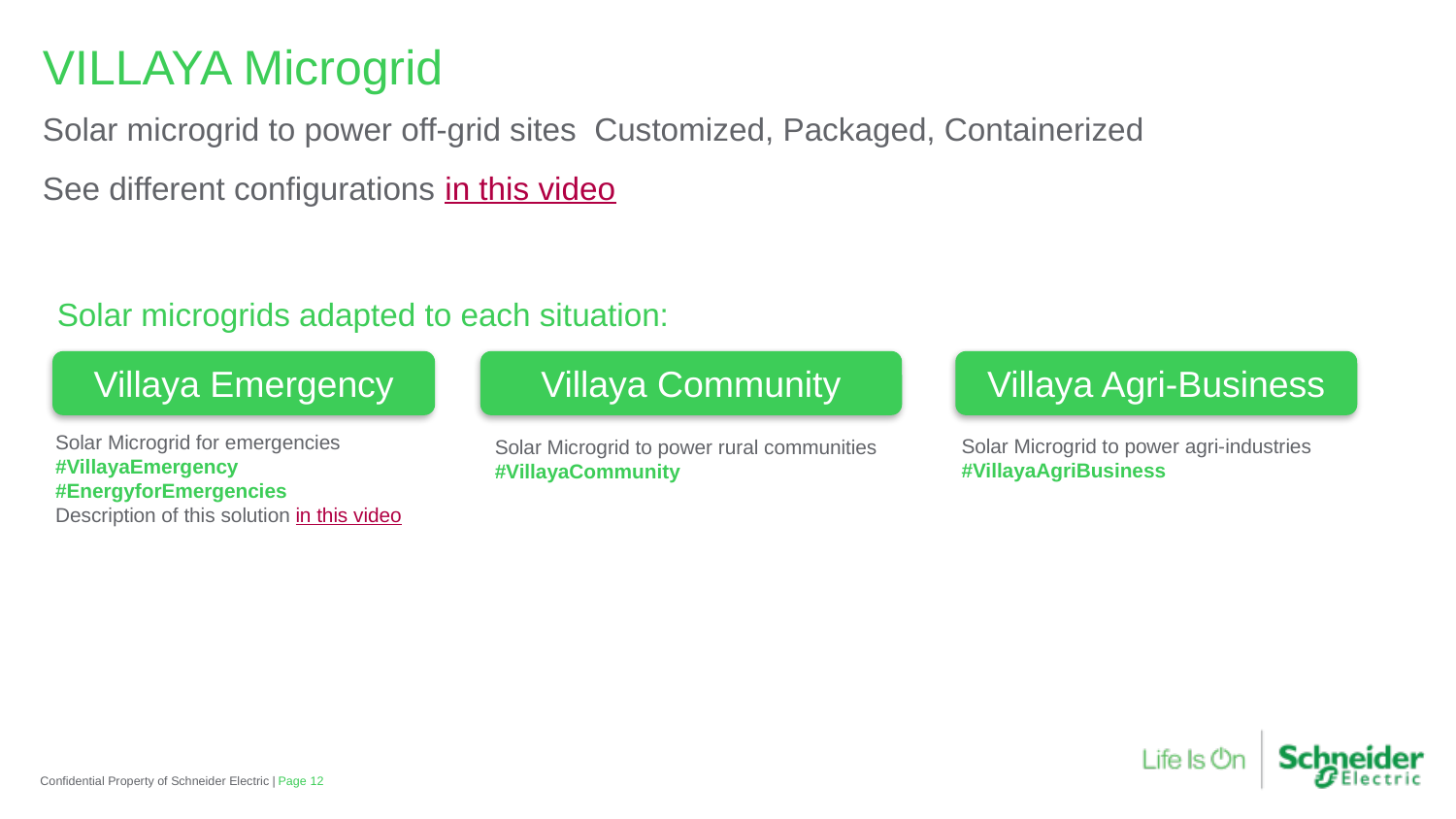

VILLAYA Microgrid
Solar microgrid to power off-grid sites  Customized, Packaged, Containerized
See different configurations in this video

Solar microgrids adapted to each situation:

Villaya Agri-Business
Villaya Community
Villaya Emergency
Solar Microgrid for emergencies
#VillayaEmergency
#EnergyforEmergencies
Description of this solution in this video
Solar Microgrid to power agri-industries
#VillayaAgriBusiness

Solar Microgrid to power rural communities
#VillayaCommunity

Confidential Property of Schneider Electric |
Page 12